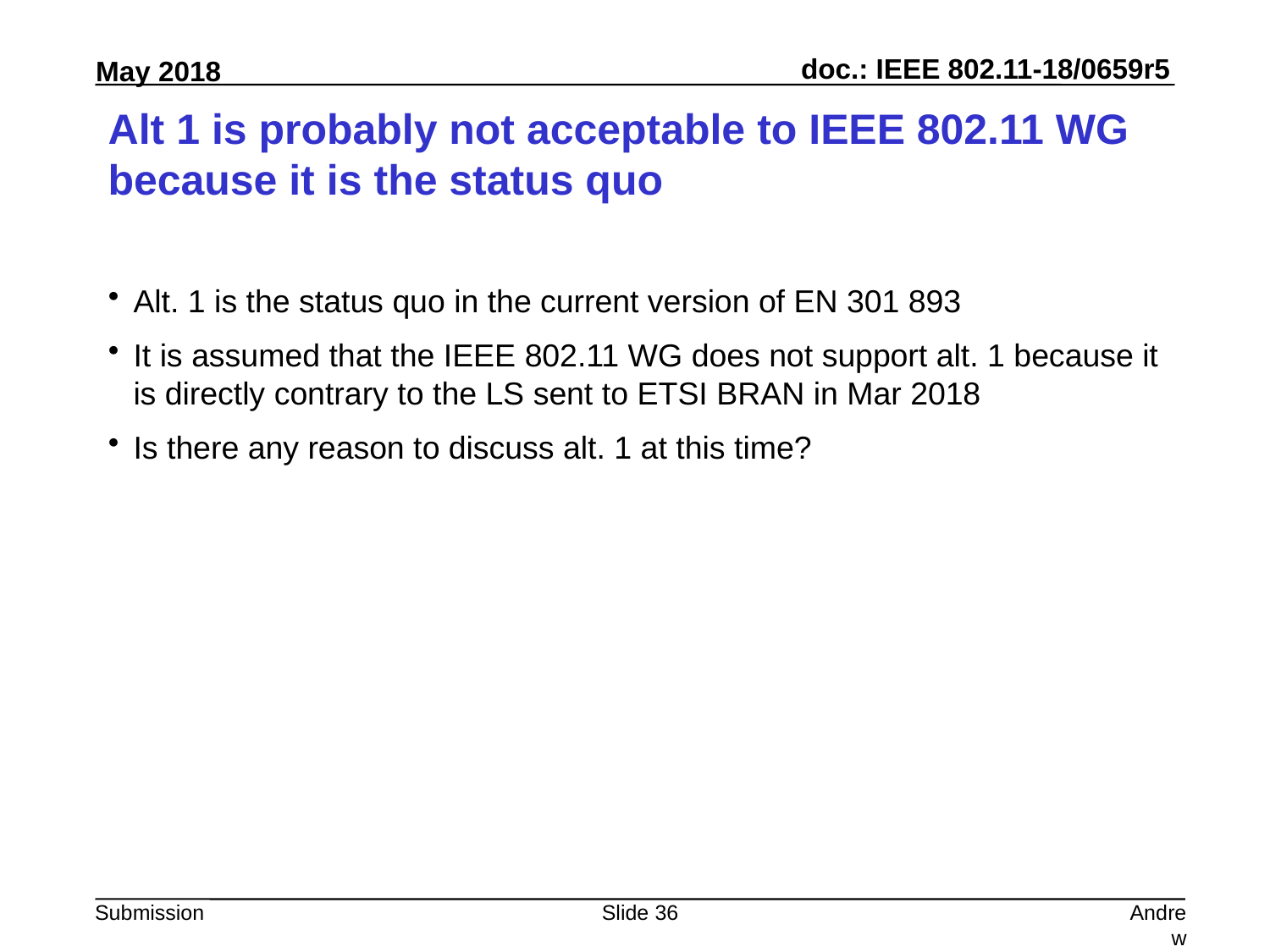

# Alt 1 is probably not acceptable to IEEE 802.11 WG because it is the status quo
Alt. 1 is the status quo in the current version of EN 301 893
It is assumed that the IEEE 802.11 WG does not support alt. 1 because it is directly contrary to the LS sent to ETSI BRAN in Mar 2018
Is there any reason to discuss alt. 1 at this time?
Slide 36
Andrew Myles, Cisco